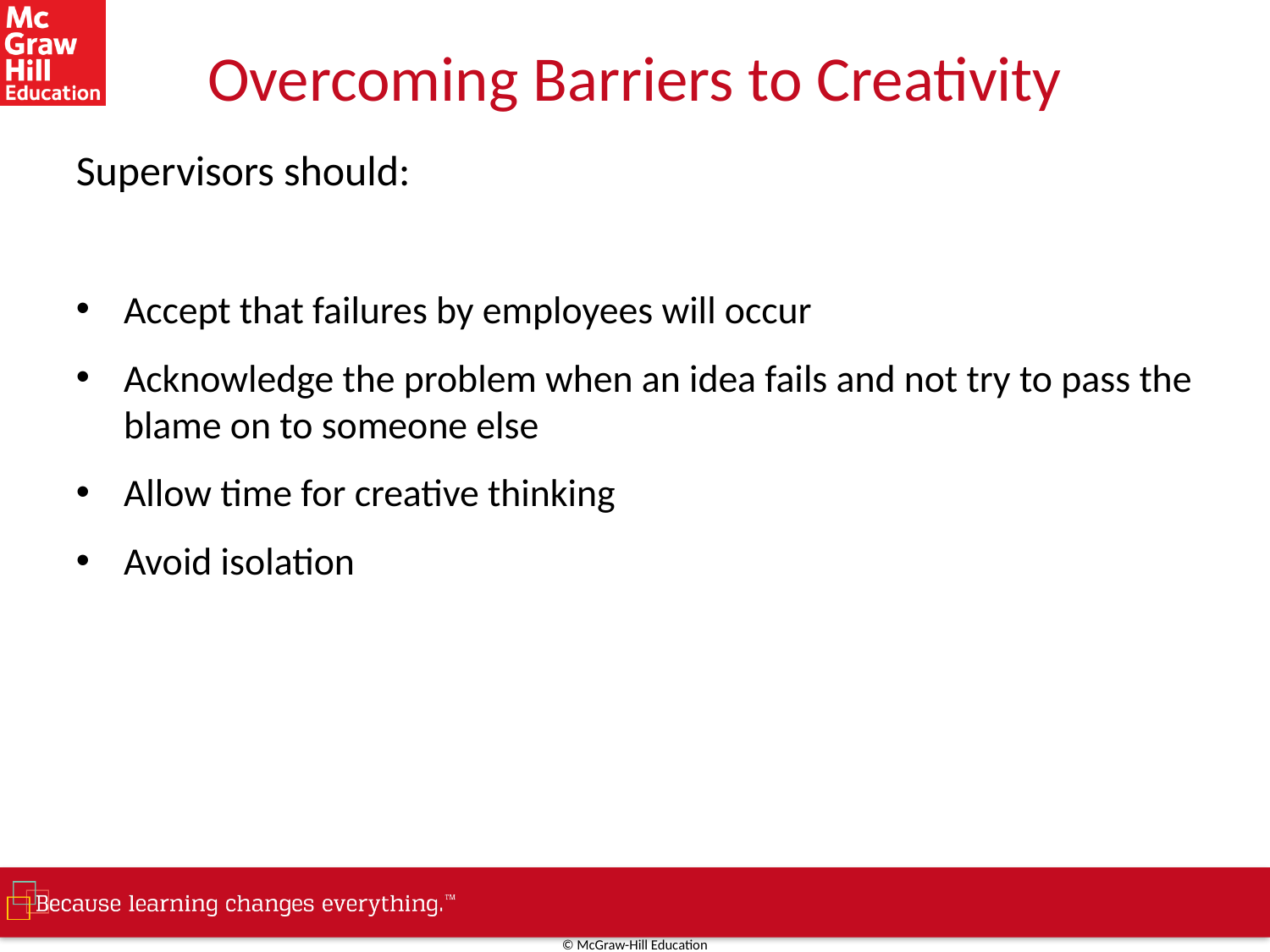

# Overcoming Barriers to Creativity
Supervisors should:

Accept that failures by employees will occur
Acknowledge the problem when an idea fails and not try to pass the blame on to someone else
Allow time for creative thinking
Avoid isolation